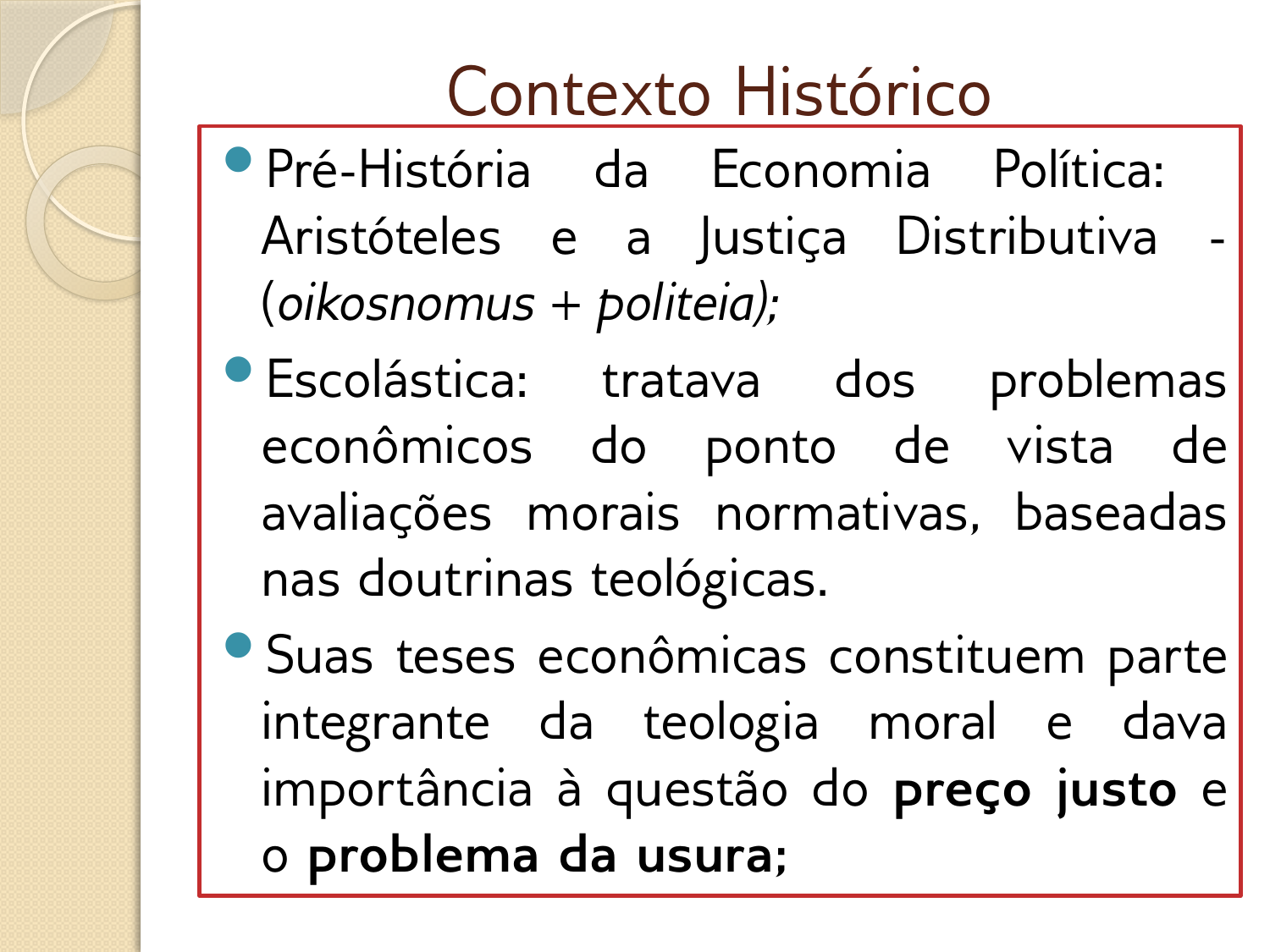

# Contexto Histórico
Pré-História da Economia Política:  Aristóteles e a Justiça Distributiva - (oikosnomus + politeia);
Escolástica: tratava dos problemas econômicos do ponto de vista de avaliações morais normativas, baseadas nas doutrinas teológicas.
Suas teses econômicas constituem parte integrante da teologia moral e dava importância à questão do preço justo e o problema da usura;